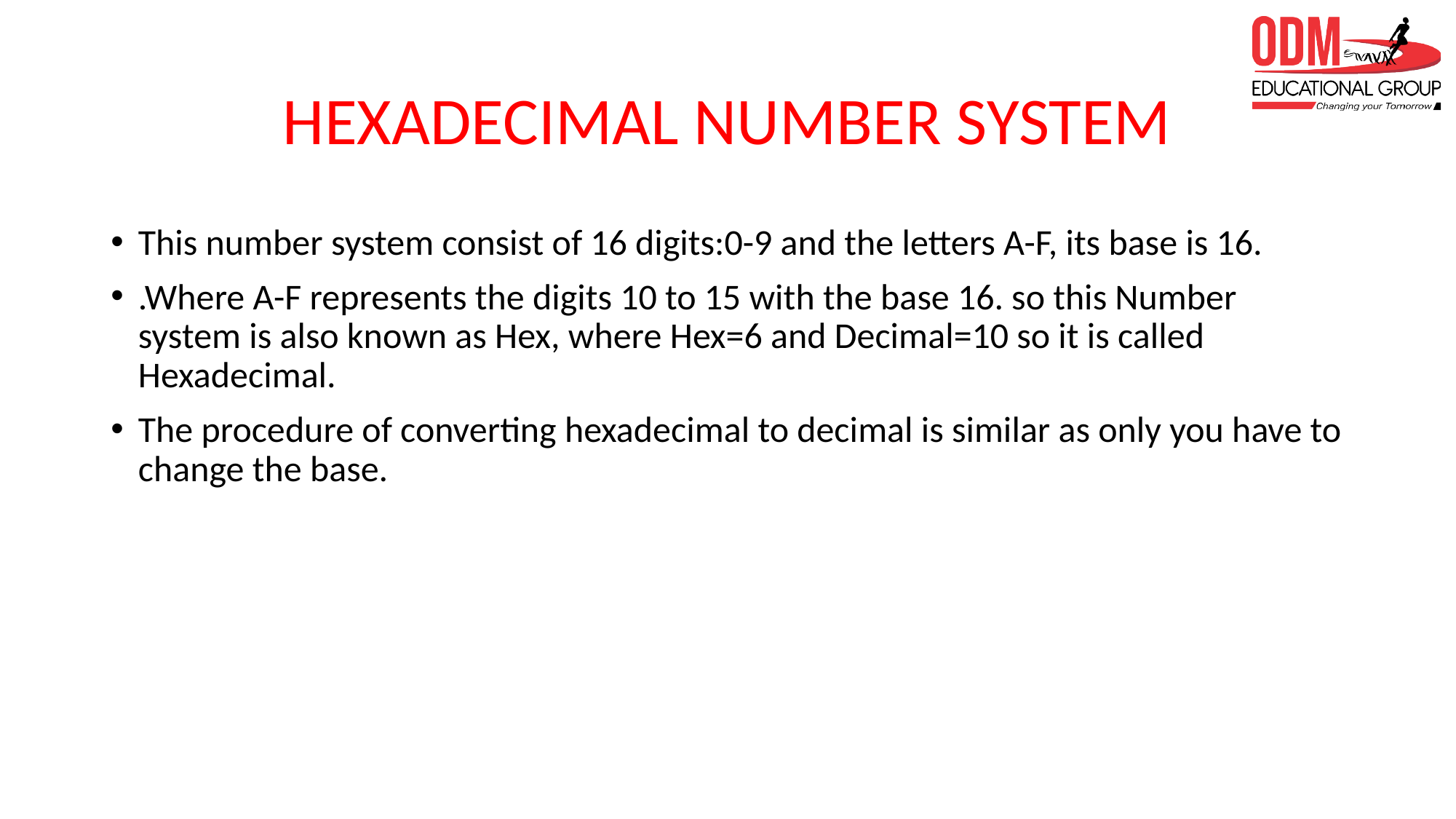

# HEXADECIMAL NUMBER SYSTEM
This number system consist of 16 digits:0-9 and the letters A-F, its base is 16.
.Where A-F represents the digits 10 to 15 with the base 16. so this Number system is also known as Hex, where Hex=6 and Decimal=10 so it is called Hexadecimal.
The procedure of converting hexadecimal to decimal is similar as only you have to change the base.